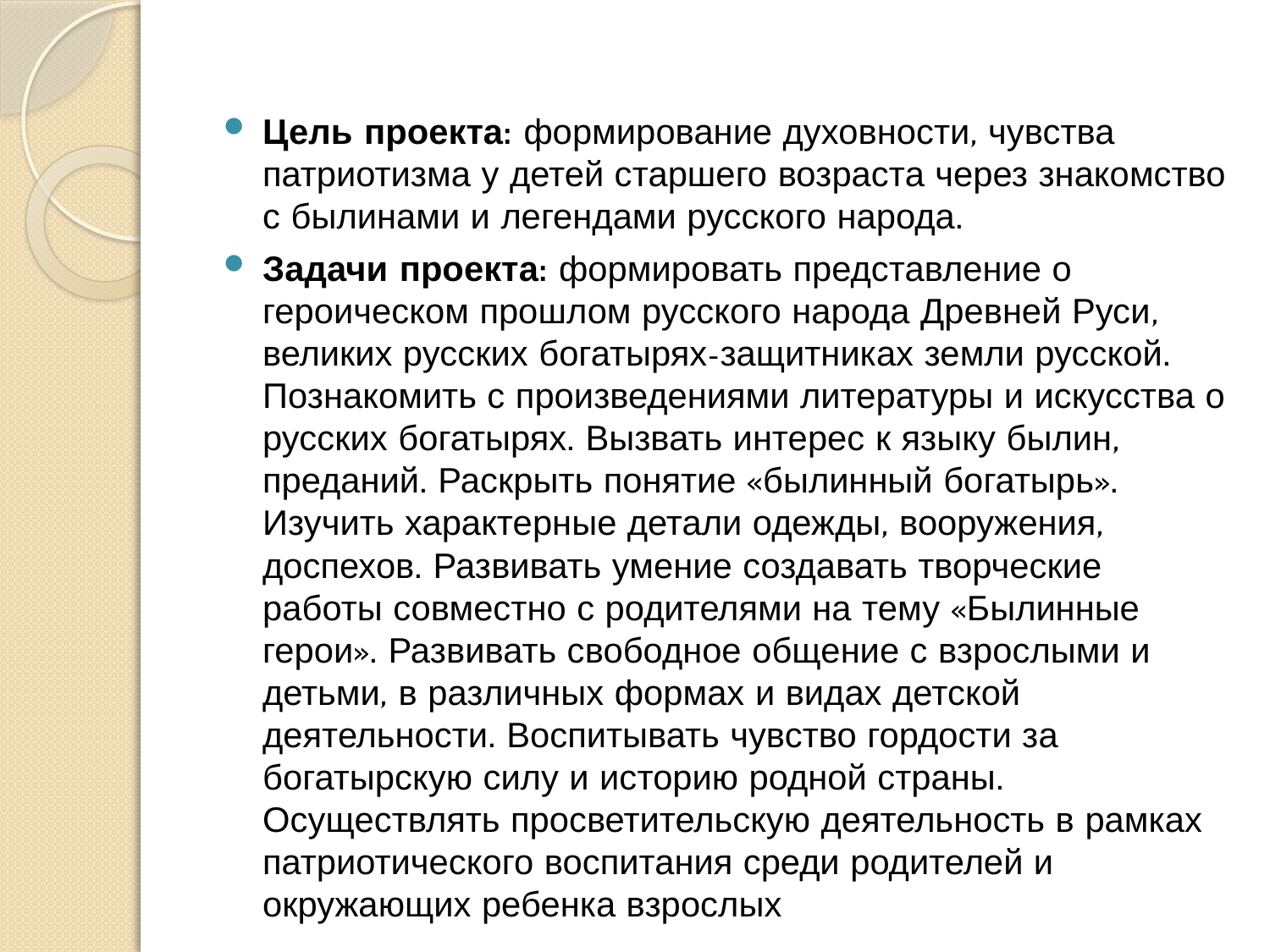

Цель проекта: формирование духовности, чувства патриотизма у детей старшего возраста через знакомство с былинами и легендами русского народа.
Задачи проекта: формировать представление о героическом прошлом русского народа Древней Руси, великих русских богатырях-защитниках земли русской. Познакомить с произведениями литературы и искусства о русских богатырях. Вызвать интерес к языку былин, преданий. Раскрыть понятие «былинный богатырь». Изучить характерные детали одежды, вооружения, доспехов. Развивать умение создавать творческие работы совместно с родителями на тему «Былинные герои». Развивать свободное общение с взрослыми и детьми, в различных формах и видах детской деятельности. Воспитывать чувство гордости за богатырскую силу и историю родной страны. Осуществлять просветительскую деятельность в рамках патриотического воспитания среди родителей и окружающих ребенка взрослых